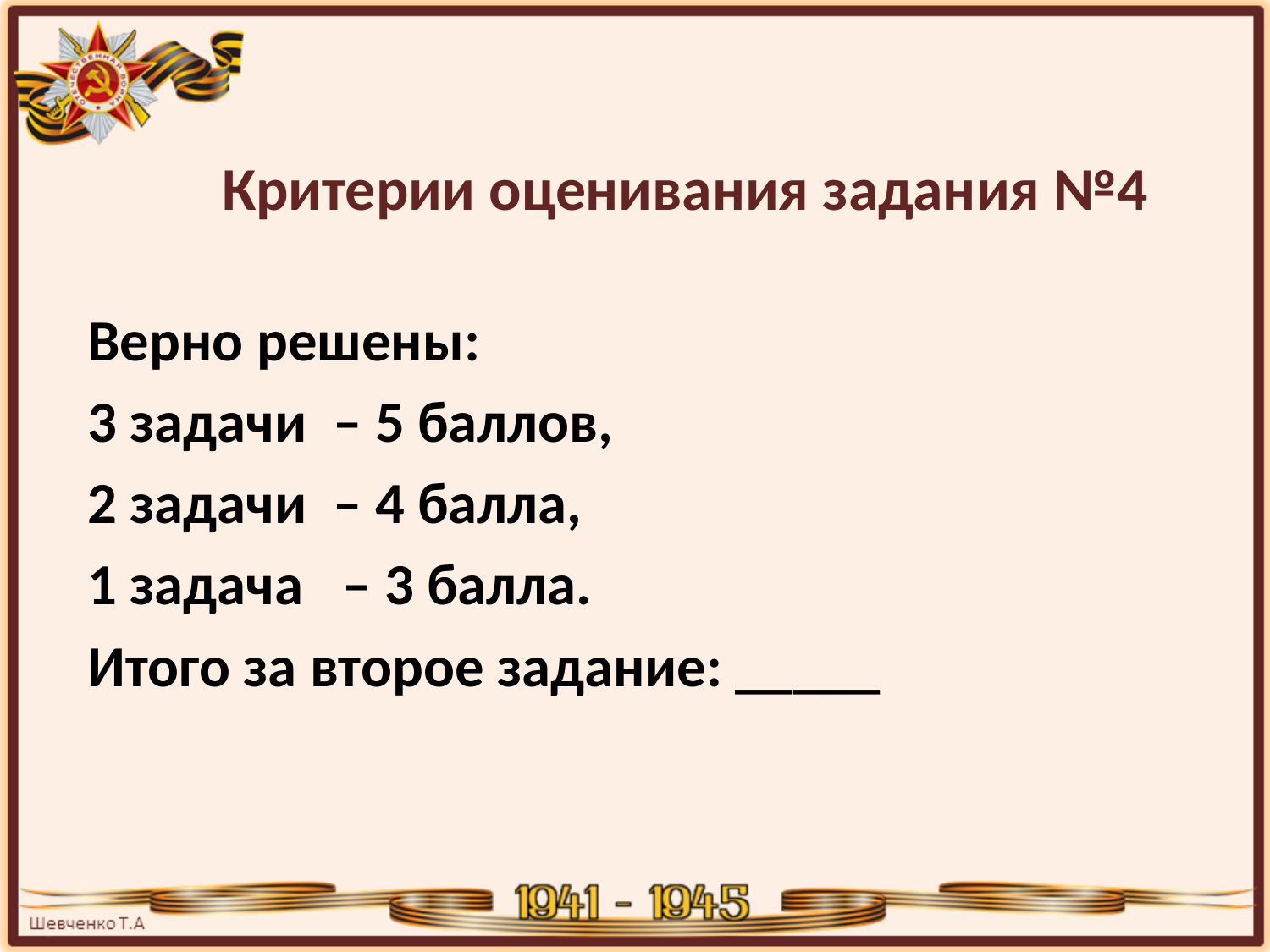

# Критерии оценивания задания №4
Верно решены:
3 задачи  – 5 баллов,
2 задачи  – 4 балла,
1 задача   – 3 балла.
Итого за второе задание: _____